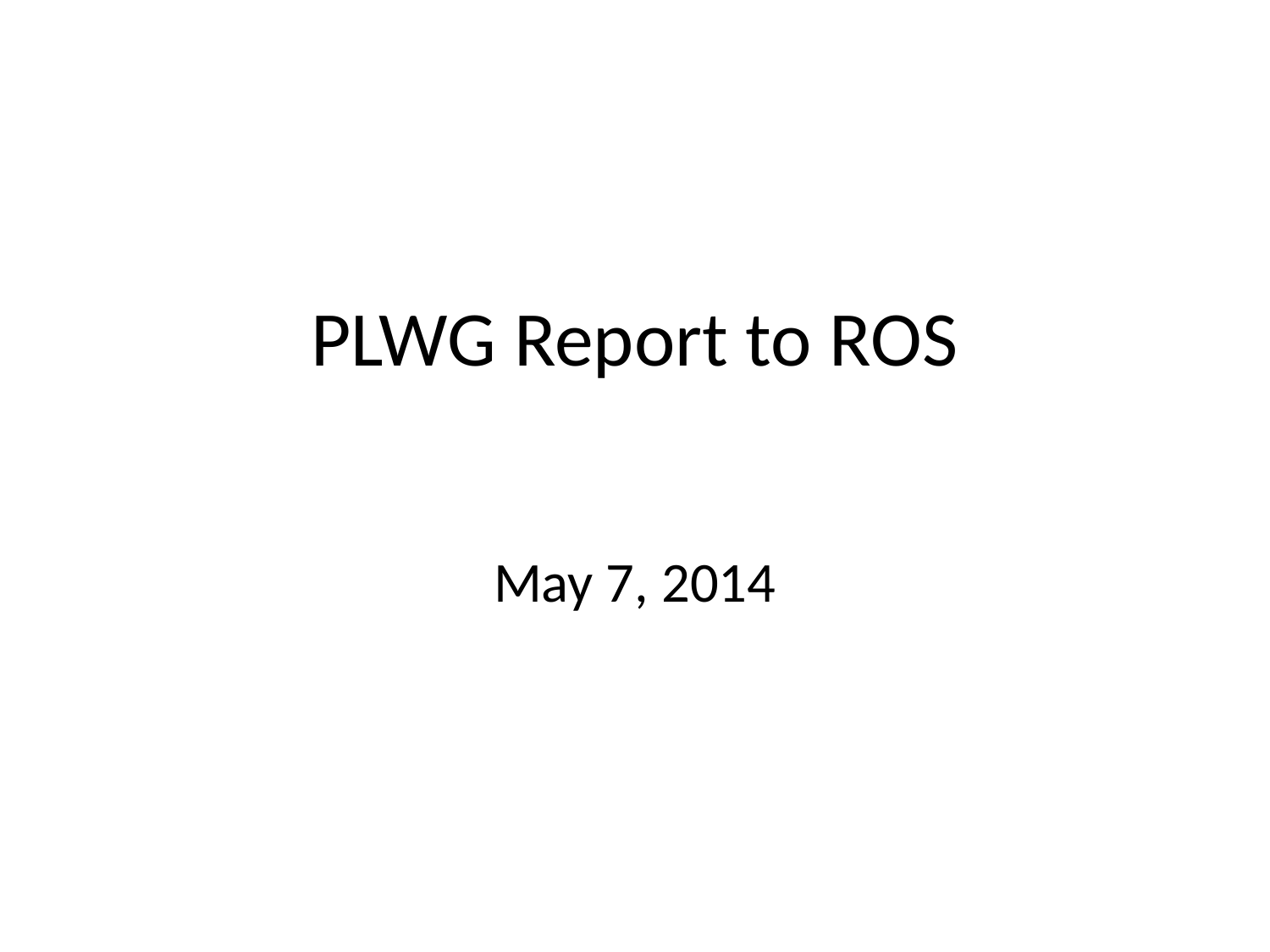

# PLWG Report to ROS
May 7, 2014